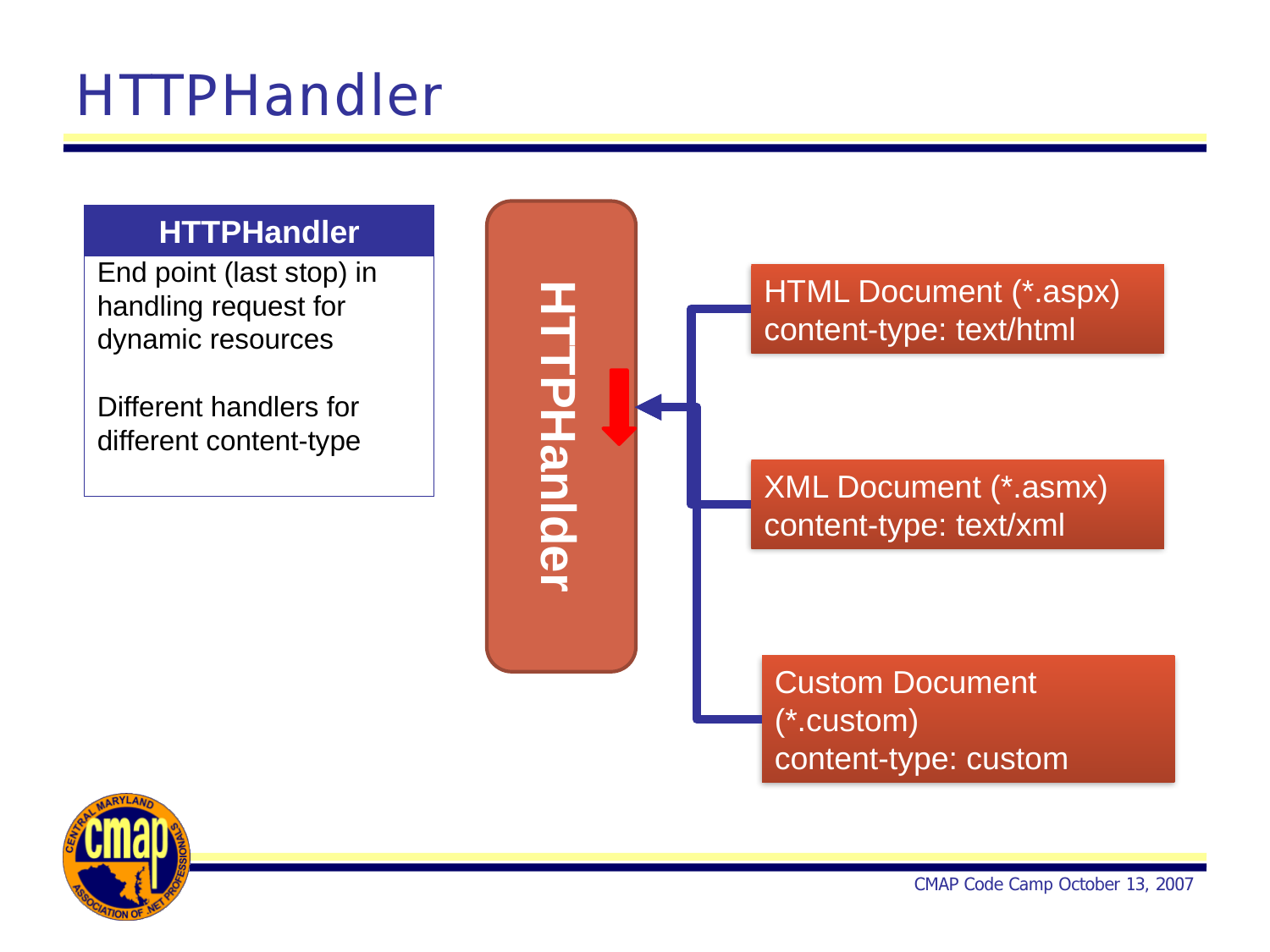

# HTTPHandler
HTTPHanlder
HTTPHandler
End point (last stop) in handling request for dynamic resources
Different handlers for different content-type

HTML Document (*.aspx)
content-type: text/html

XML Document (*.asmx)
content-type: text/xml
Custom Document (*.custom)
content-type: custom
CMAP Code Camp October 13, 2007